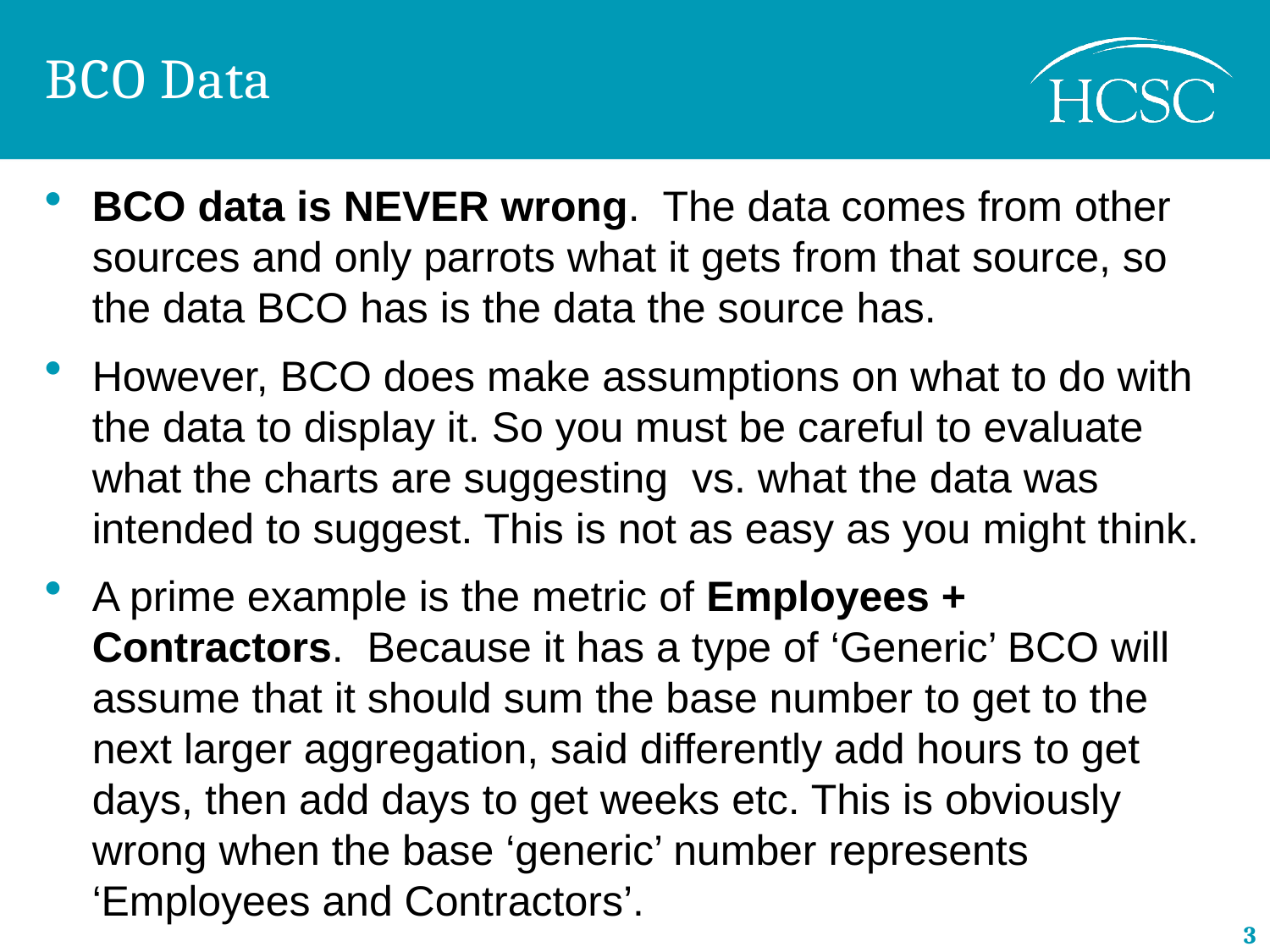

# BCO Data
BCO data is NEVER wrong.  The data comes from other sources and only parrots what it gets from that source, so the data BCO has is the data the source has.
However, BCO does make assumptions on what to do with the data to display it. So you must be careful to evaluate what the charts are suggesting  vs. what the data was intended to suggest. This is not as easy as you might think.
A prime example is the metric of Employees + Contractors.  Because it has a type of ‘Generic’ BCO will assume that it should sum the base number to get to the next larger aggregation, said differently add hours to get days, then add days to get weeks etc. This is obviously wrong when the base ‘generic’ number represents ‘Employees and Contractors’.